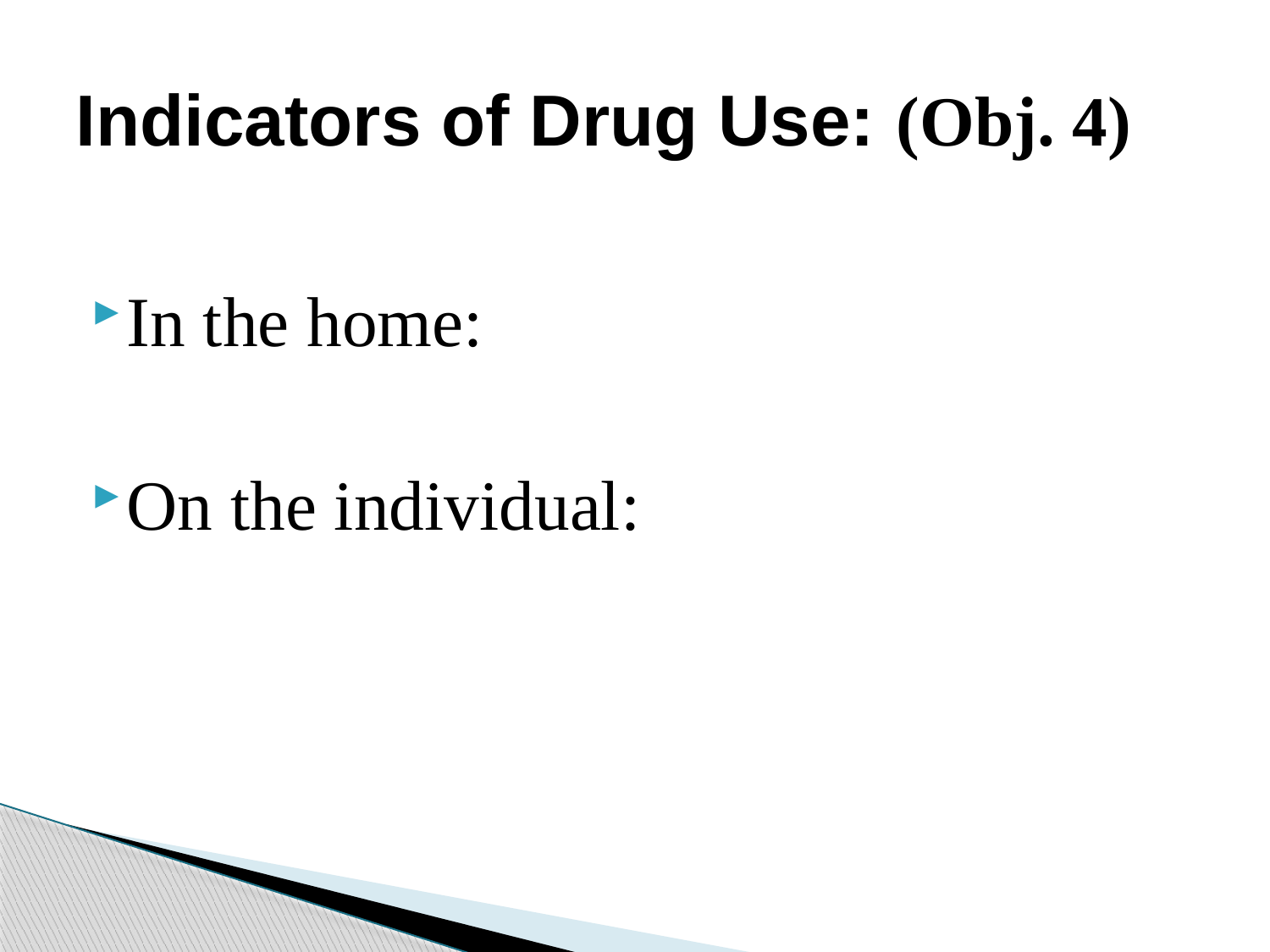

# Indicators of Drug Use: (Obj. 4)

In the home:

On the individual: